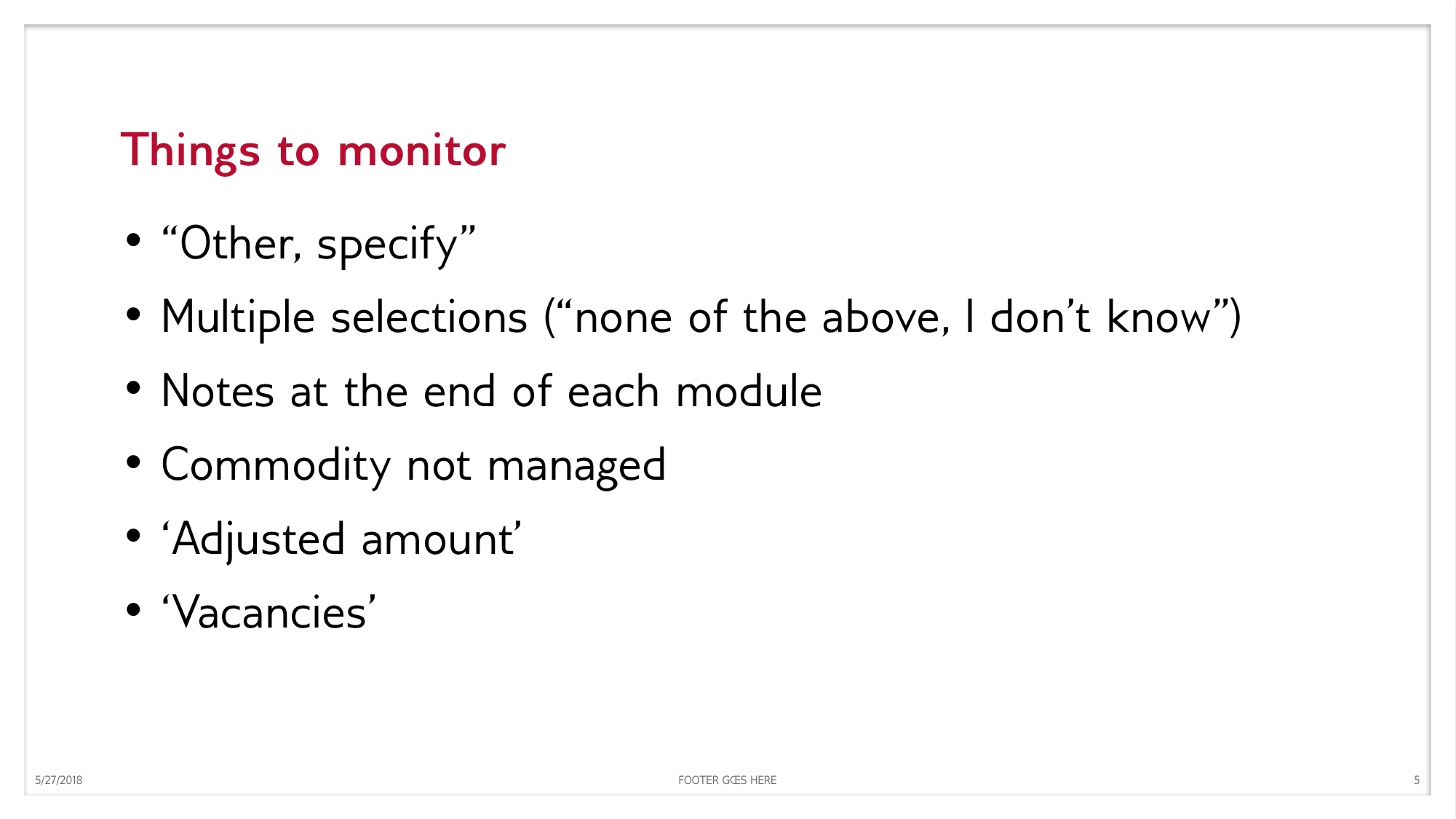

# Things to monitor
“Other, specify”
Multiple selections (“none of the above, I don’t know”)
Notes at the end of each module
Commodity not managed
‘Adjusted amount’
‘Vacancies’

5/27/2018
FOOTER GOES HERE
5